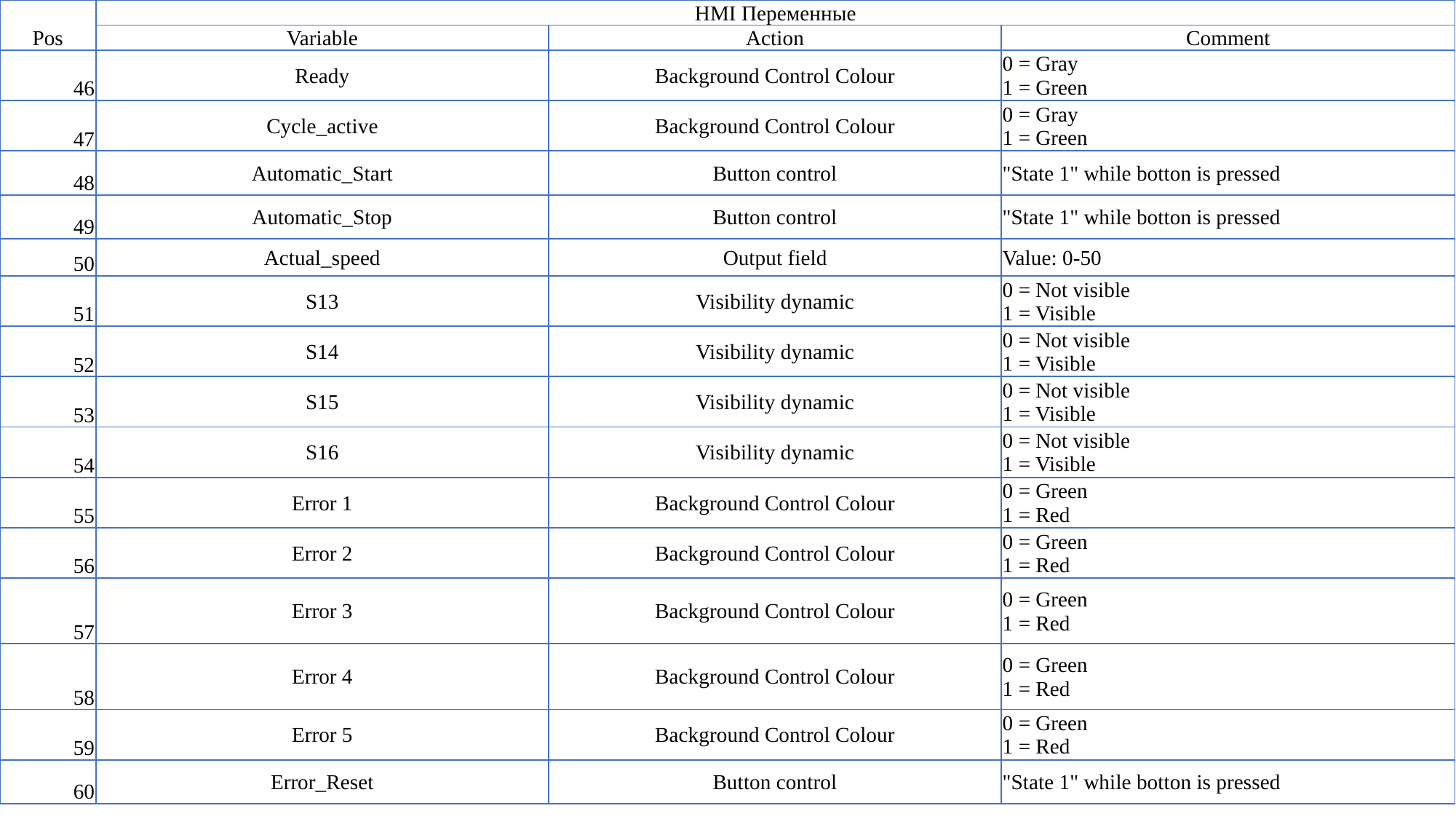

| Pos | HMI Переменные |  |  |
| --- | --- | --- | --- |
|  | Variable | Action | Comment |
| 46 | Ready | Background Control Colour | 0 = Gray 1 = Green |
| 47 | Cycle\_active | Background Control Colour | 0 = Gray 1 = Green |
| 48 | Automatic\_Start | Button control | "State 1" while botton is pressed |
| 49 | Automatic\_Stop | Button control | "State 1" while botton is pressed |
| 50 | Actual\_speed | Output field | Value: 0-50 |
| 51 | S13 | Visibility dynamic | 0 = Not visible 1 = Visible |
| 52 | S14 | Visibility dynamic | 0 = Not visible 1 = Visible |
| 53 | S15 | Visibility dynamic | 0 = Not visible 1 = Visible |
| 54 | S16 | Visibility dynamic | 0 = Not visible 1 = Visible |
| 55 | Error 1 | Background Control Colour | 0 = Green 1 = Red |
| 56 | Error 2 | Background Control Colour | 0 = Green 1 = Red |
| 57 | Error 3 | Background Control Colour | 0 = Green 1 = Red |
| 58 | Error 4 | Background Control Colour | 0 = Green 1 = Red |
| 59 | Error 5 | Background Control Colour | 0 = Green 1 = Red |
| 60 | Error\_Reset | Button control | "State 1" while botton is pressed |
#